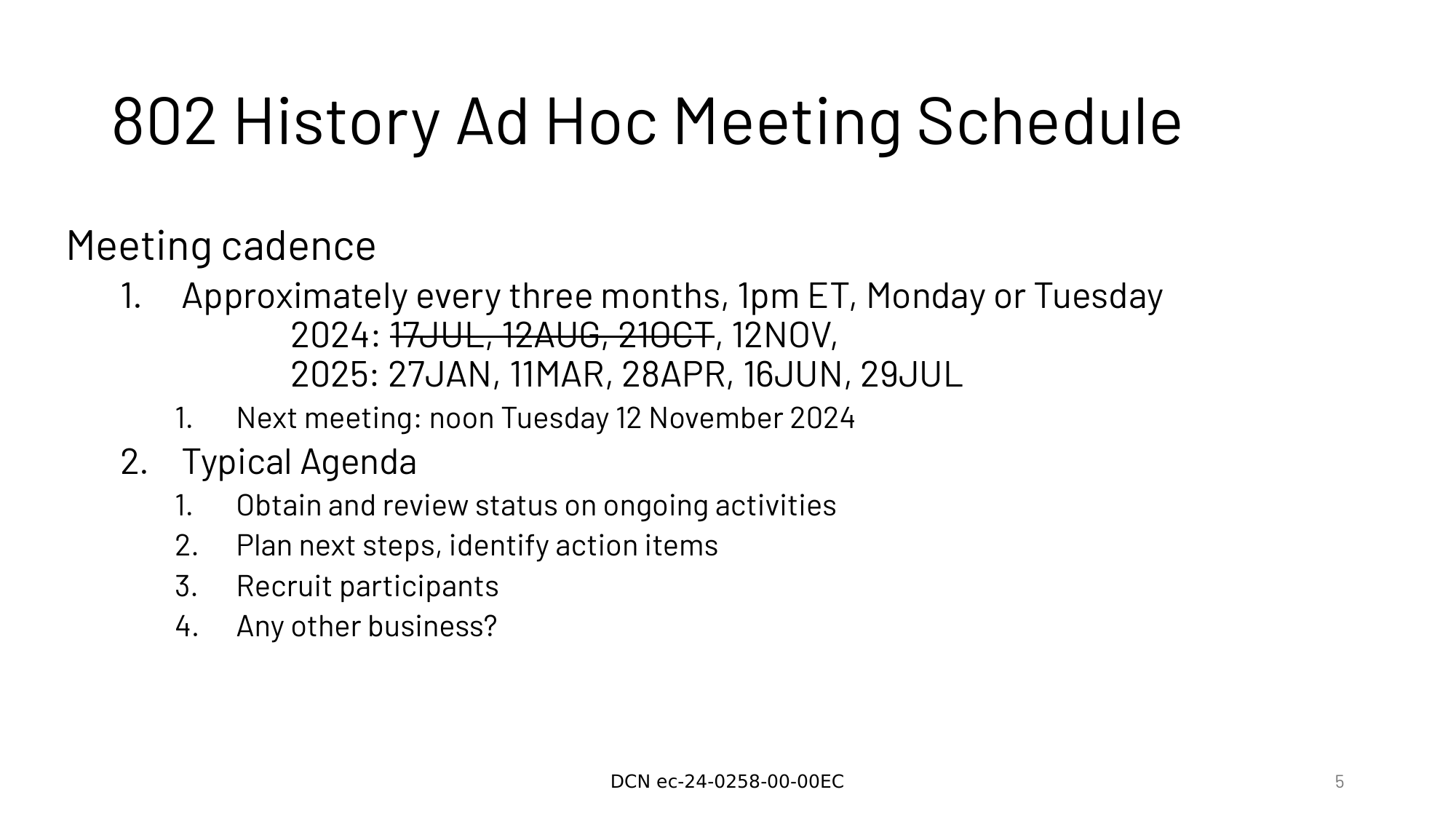

# 802 History Ad Hoc Meeting Schedule
Meeting cadence
Approximately every three months, 1pm ET, Monday or Tuesday
	2024: 17JUL, 12AUG, 21OCT, 12NOV,
	2025: 27JAN, 11MAR, 28APR, 16JUN, 29JUL
Next meeting: noon Tuesday 12 November 2024
Typical Agenda
Obtain and review status on ongoing activities
Plan next steps, identify action items
Recruit participants
Any other business?

DCN ec-24-0258-00-00EC
5